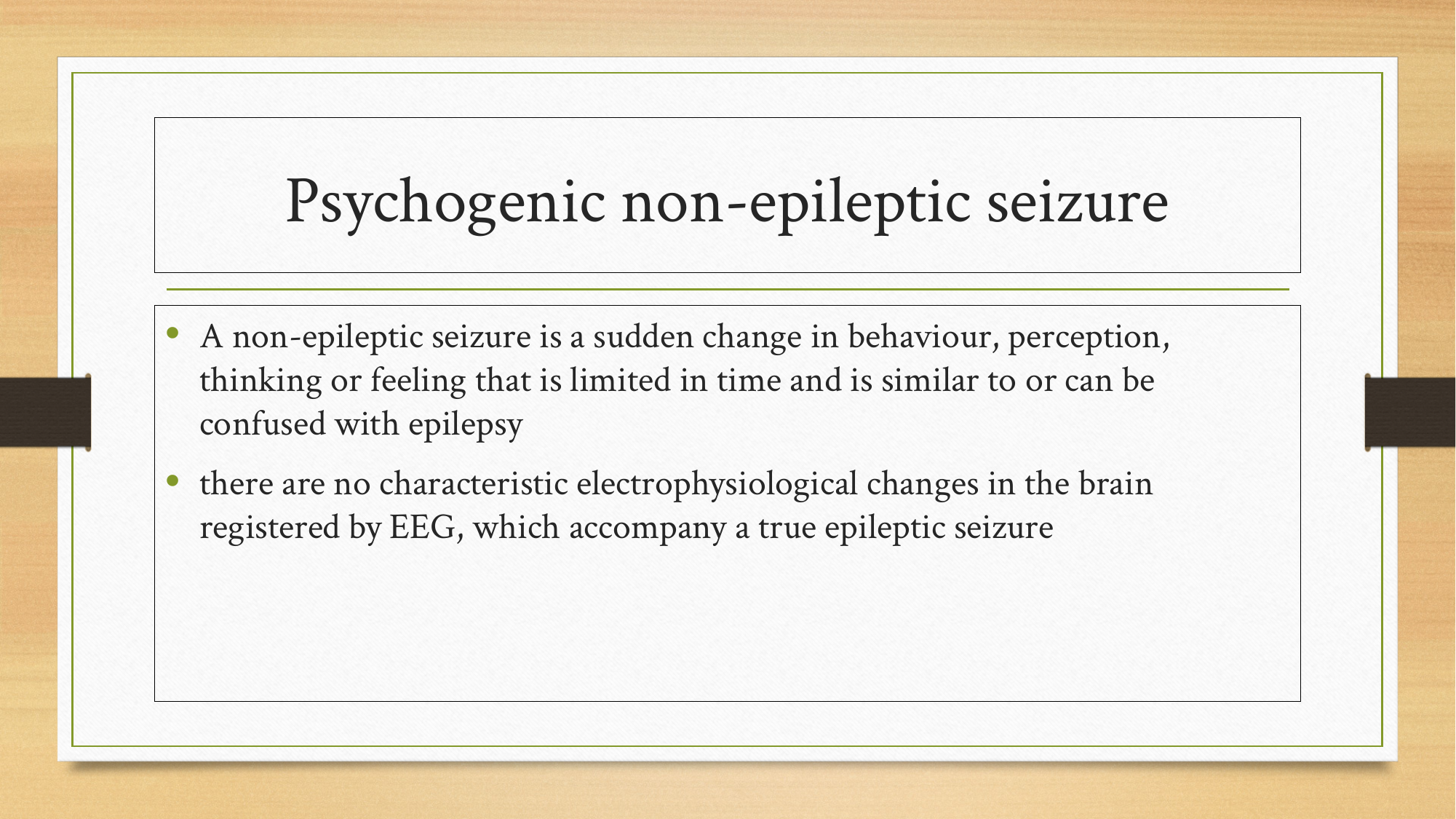

# Psychogenic non-epileptic seizure
A non-epileptic seizure is a sudden change in behaviour, perception, thinking or feeling that is limited in time and is similar to or can be confused with epilepsy
there are no characteristic electrophysiological changes in the brain registered by EEG, which accompany a true epileptic seizure